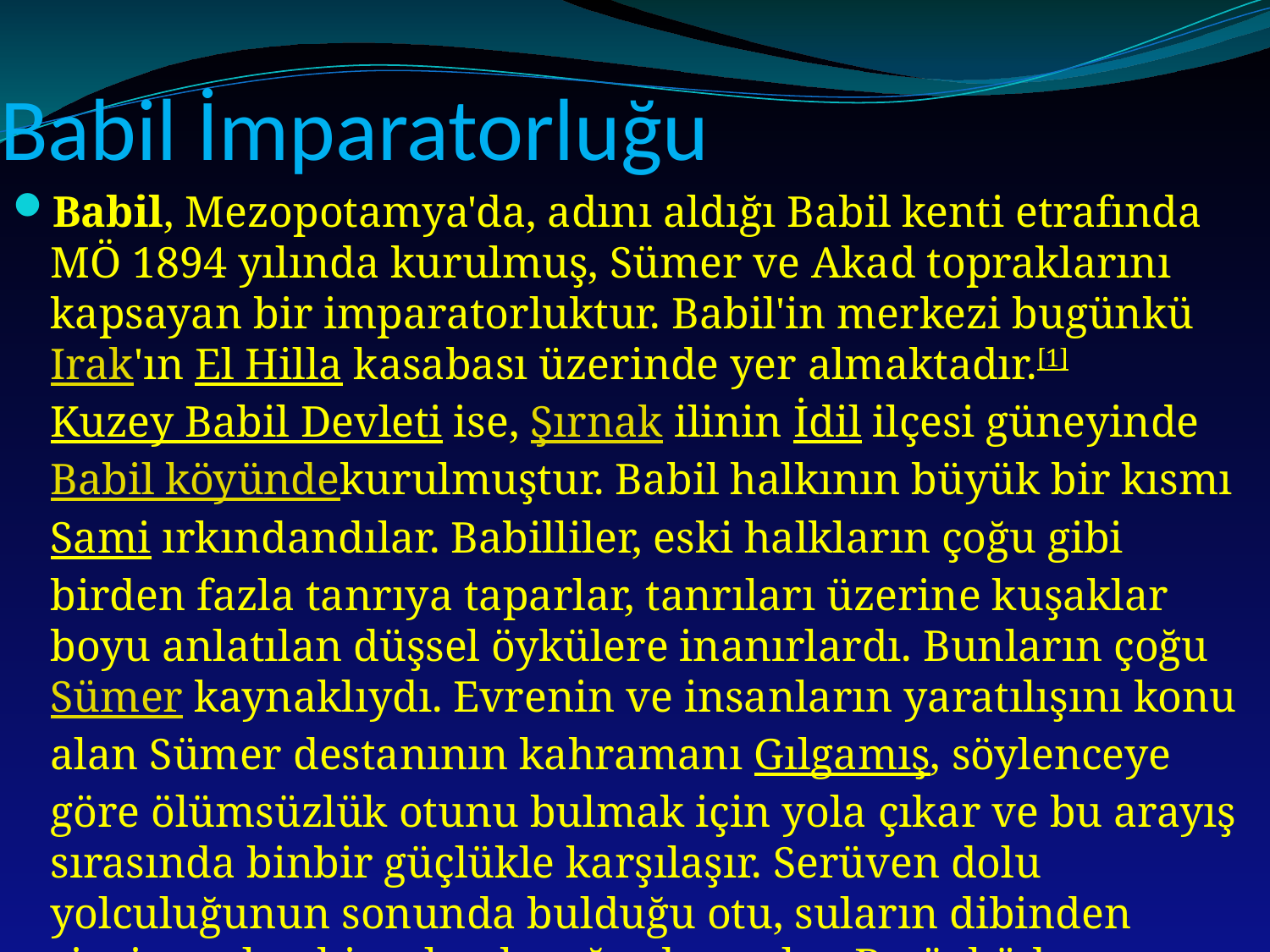

# Babil İmparatorluğu
Babil, Mezopotamya'da, adını aldığı Babil kenti etrafında MÖ 1894 yılında kurulmuş, Sümer ve Akad topraklarını kapsayan bir imparatorluktur. Babil'in merkezi bugünkü Irak'ın El Hilla kasabası üzerinde yer almaktadır.[1] Kuzey Babil Devleti ise, Şırnak ilinin İdil ilçesi güneyinde Babil köyündekurulmuştur. Babil halkının büyük bir kısmı Sami ırkındandılar. Babilliler, eski halkların çoğu gibi birden fazla tanrıya taparlar, tanrıları üzerine kuşaklar boyu anlatılan düşsel öykülere inanırlardı. Bunların çoğu Sümer kaynaklıydı. Evrenin ve insanların yaratılışını konu alan Sümer destanının kahramanı Gılgamış, söylenceye göre ölümsüzlük otunu bulmak için yola çıkar ve bu arayış sırasında binbir güçlükle karşılaşır. Serüven dolu yolculuğunun sonunda bulduğu otu, suların dibinden sinsice gelen bir yılan kayığından çalar. Bu öyküde Nuh Tufanı'nı anımsatan bir sel felaketinden söz edilir.